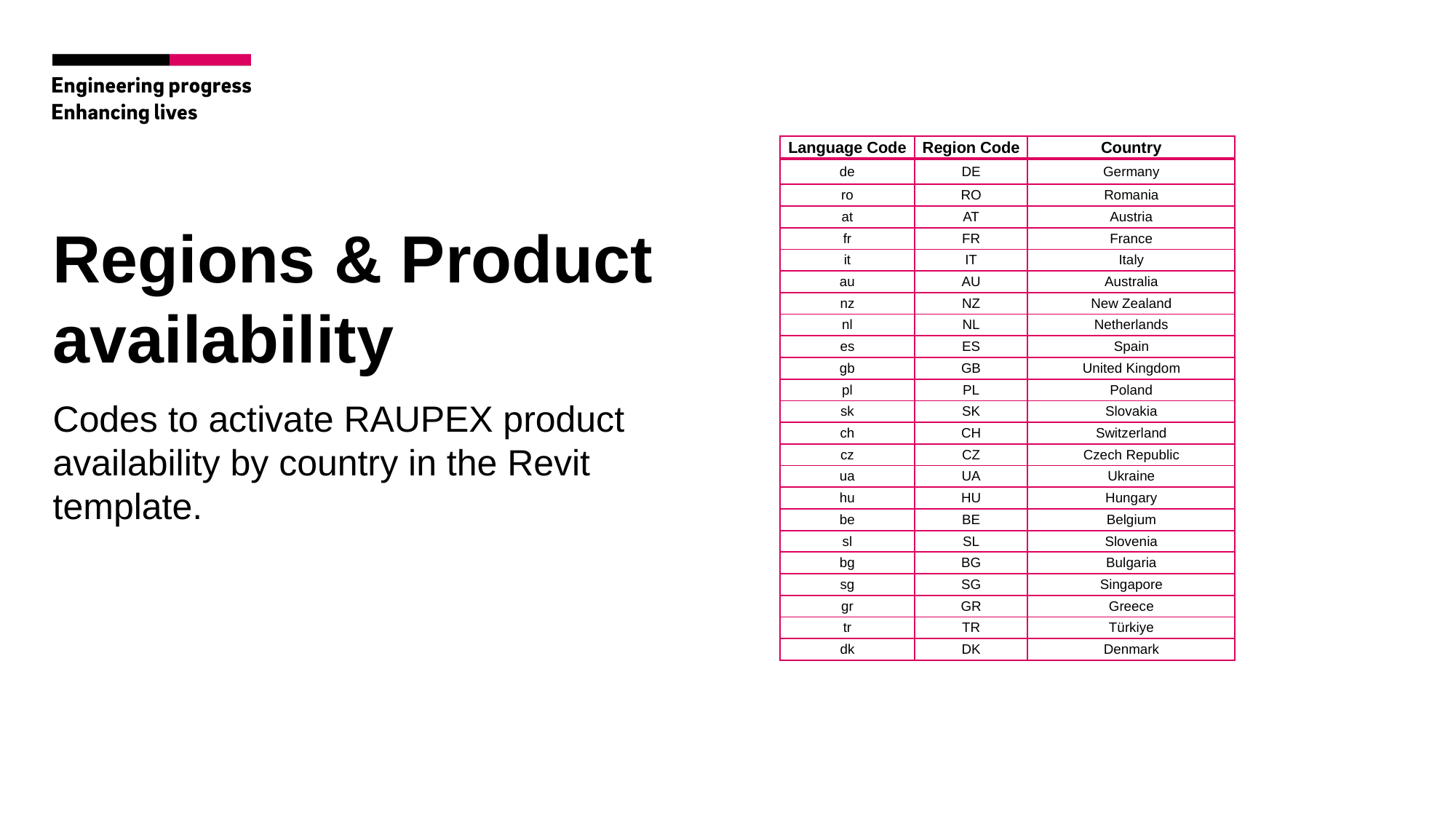

| Language Code | Region Code | Country |
| --- | --- | --- |
| de | DE | Germany |
| ro | RO | Romania |
| at | AT | Austria |
| fr | FR | France |
| it | IT | Italy |
| au | AU | Australia |
| nz | NZ | New Zealand |
| nl | NL | Netherlands |
| es | ES | Spain |
| gb | GB | United Kingdom |
| pl | PL | Poland |
| sk | SK | Slovakia |
| ch | CH | Switzerland |
| cz | CZ | Czech Republic |
| ua | UA | Ukraine |
| hu | HU | Hungary |
| be | BE | Belgium |
| sl | SL | Slovenia |
| bg | BG | Bulgaria |
| sg | SG | Singapore |
| gr | GR | Greece |
| tr | TR | Türkiye |
| dk | DK | Denmark |
# Regions & Product availability
Codes to activate RAUPEX product availability by country in the Revit template.